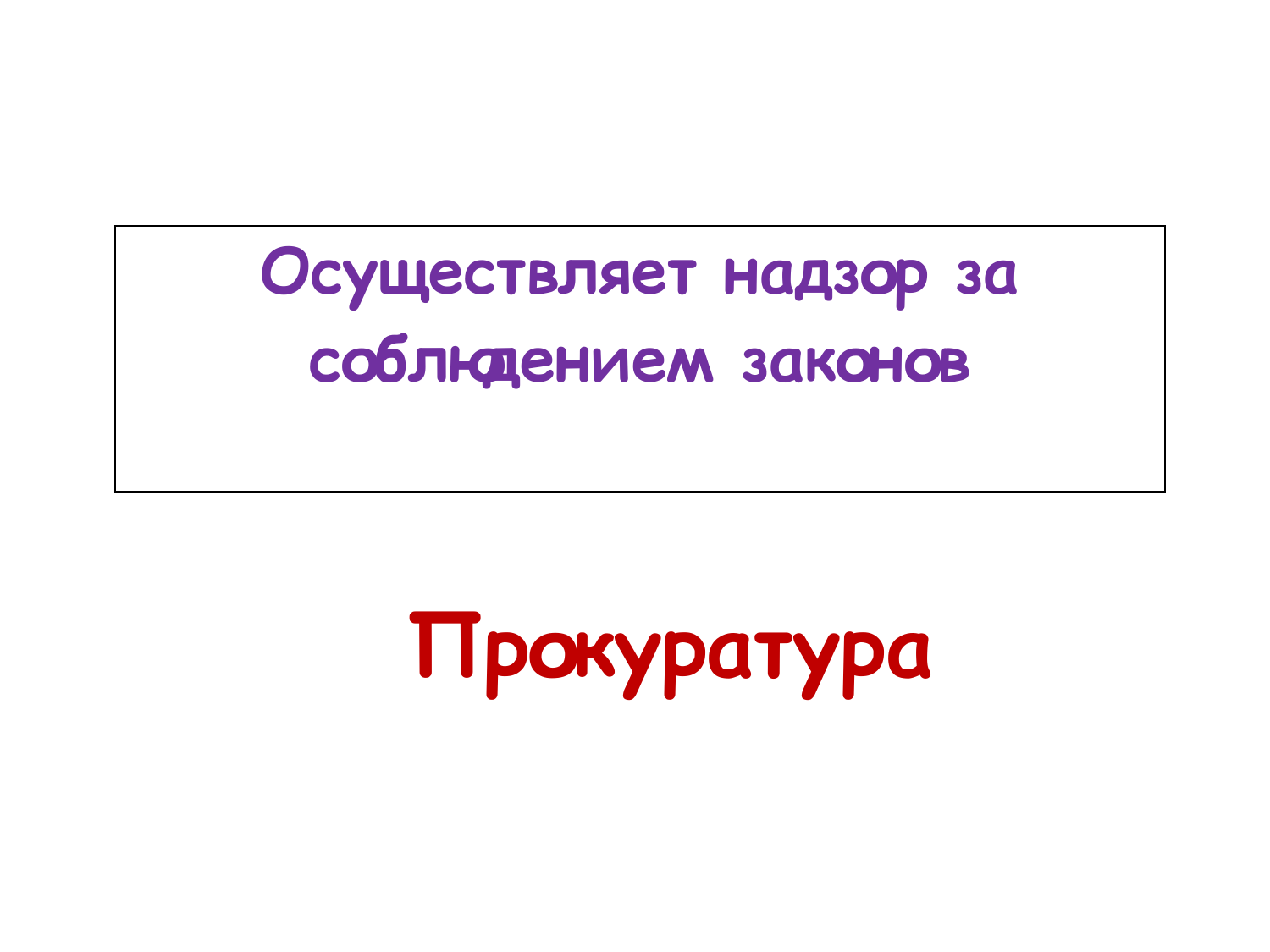

| Осуществляет надзор за соблюдением законов |
| --- |
Прокуратура